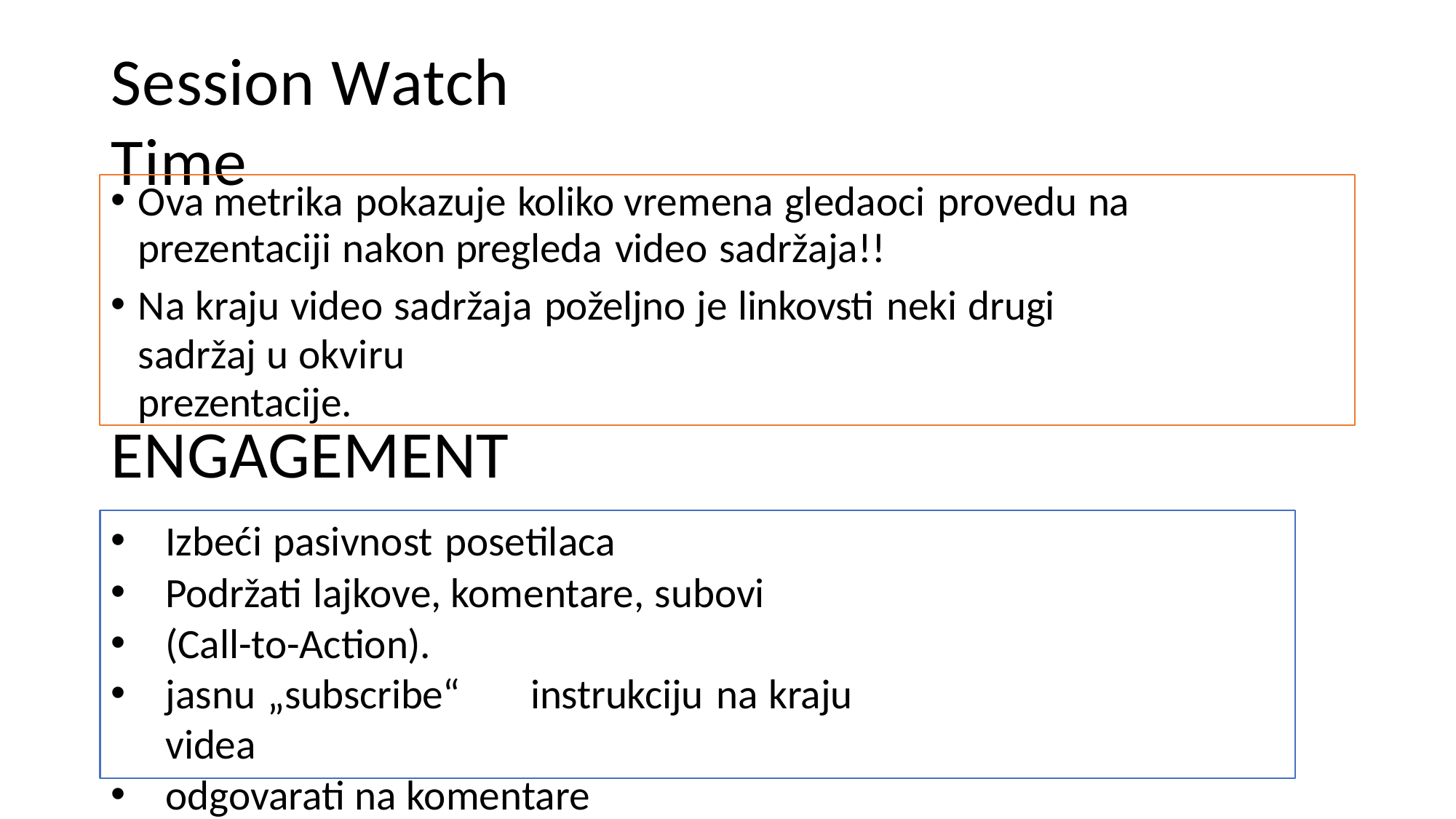

# Session Watch Time
Ova metrika pokazuje koliko vremena gledaoci provedu na  prezentaciji nakon pregleda video sadržaja!!
Na kraju video sadržaja poželjno je linkovsti neki drugi sadržaj u okviru
prezentacije.
ENGAGEMENT

Izbeći pasivnost posetilaca
Podržati lajkove, komentare, subovi
(Call-to-Action).
jasnu „subscribe“	instrukciju na kraju videa
odgovarati na komentare